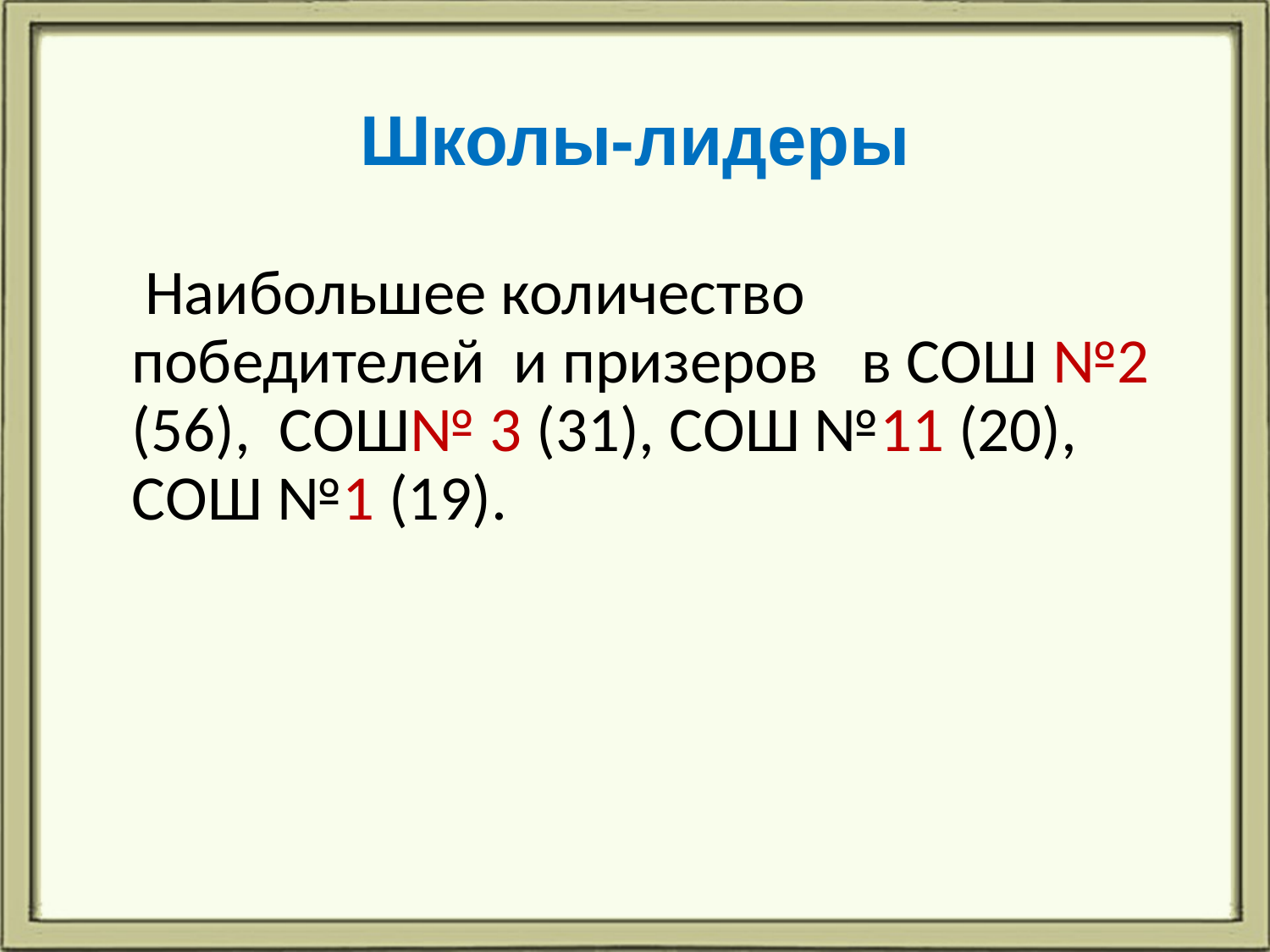

# Школы-лидеры
    Наибольшее количество победителей  и призеров   в СОШ №2 (56),  СОШ№ 3 (31), СОШ №11 (20), СОШ №1 (19).